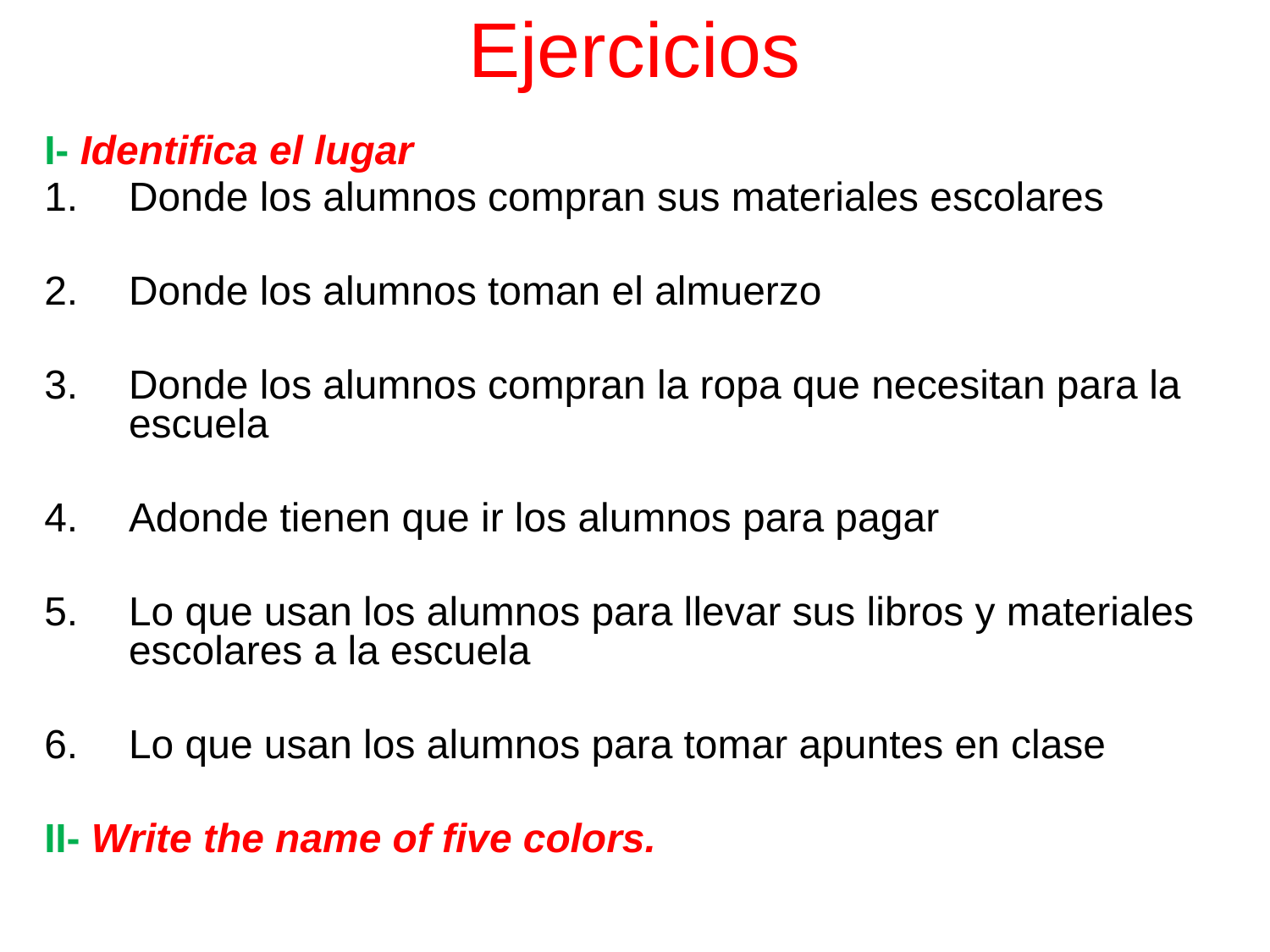

Ejercicios
I- Identifica el lugar
Donde los alumnos compran sus materiales escolares

Donde los alumnos toman el almuerzo

Donde los alumnos compran la ropa que necesitan para la escuela

Adonde tienen que ir los alumnos para pagar

Lo que usan los alumnos para llevar sus libros y materiales escolares a la escuela

Lo que usan los alumnos para tomar apuntes en clase

II- Write the name of five colors.